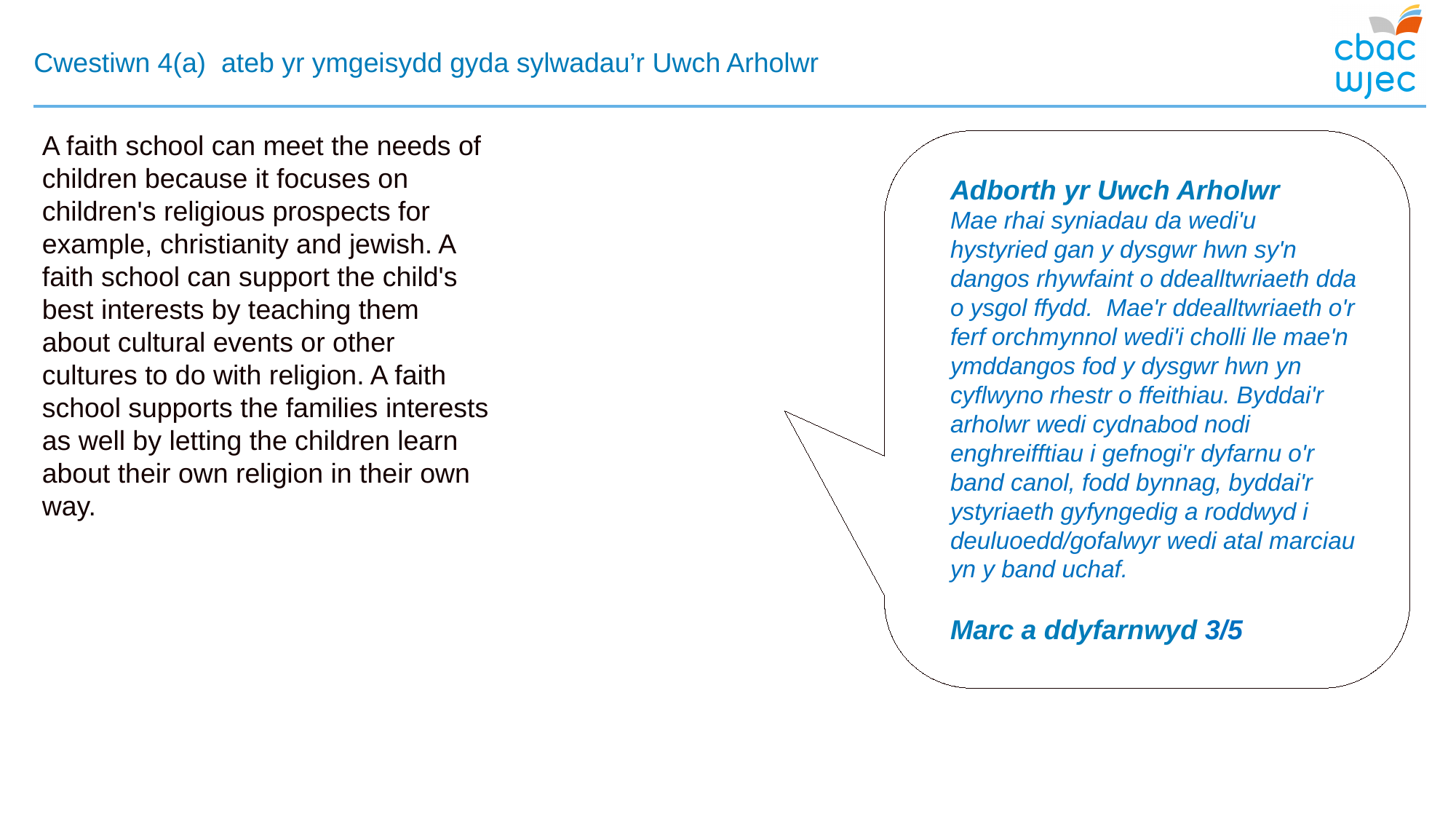

# Cwestiwn 4(a)  ateb yr ymgeisydd gyda sylwadau’r Uwch Arholwr
A faith school can meet the needs of children because it focuses on children's religious prospects for example, christianity and jewish. A faith school can support the child's best interests by teaching them about cultural events or other cultures to do with religion. A faith school supports the families interests as well by letting the children learn about their own religion in their own way.

Adborth yr Uwch Arholwr
Mae rhai syniadau da wedi'u hystyried gan y dysgwr hwn sy'n dangos rhywfaint o ddealltwriaeth dda o ysgol ffydd.  Mae'r ddealltwriaeth o'r ferf orchmynnol wedi'i cholli lle mae'n ymddangos fod y dysgwr hwn yn cyflwyno rhestr o ffeithiau. Byddai'r arholwr wedi cydnabod nodi enghreifftiau i gefnogi'r dyfarnu o'r band canol, fodd bynnag, byddai'r ystyriaeth gyfyngedig a roddwyd i deuluoedd/gofalwyr wedi atal marciau yn y band uchaf.
Marc a ddyfarnwyd 3/5